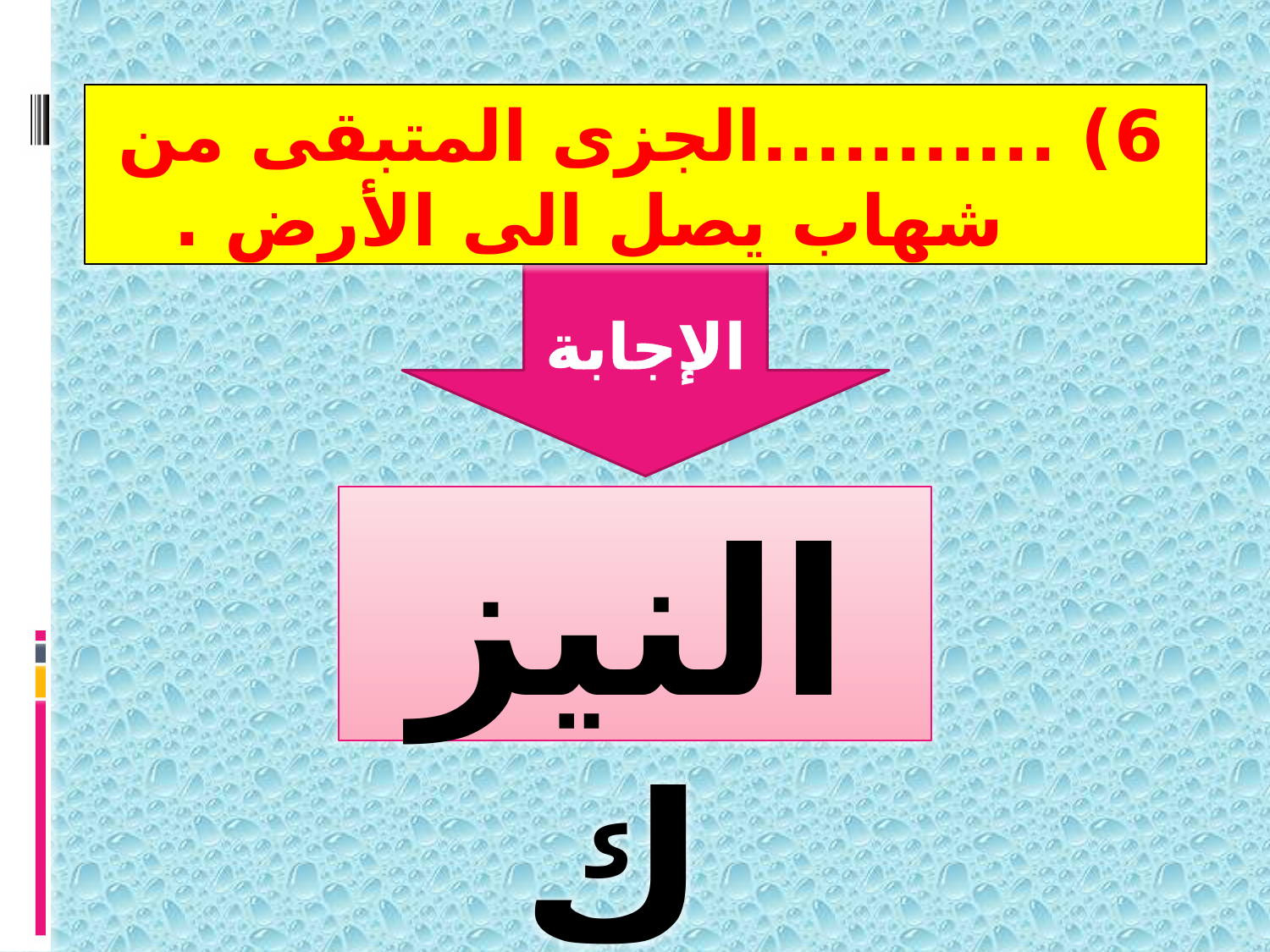

6) ...........الجزى المتبقى من شهاب يصل الى الأرض .
الإجابة
النيزك